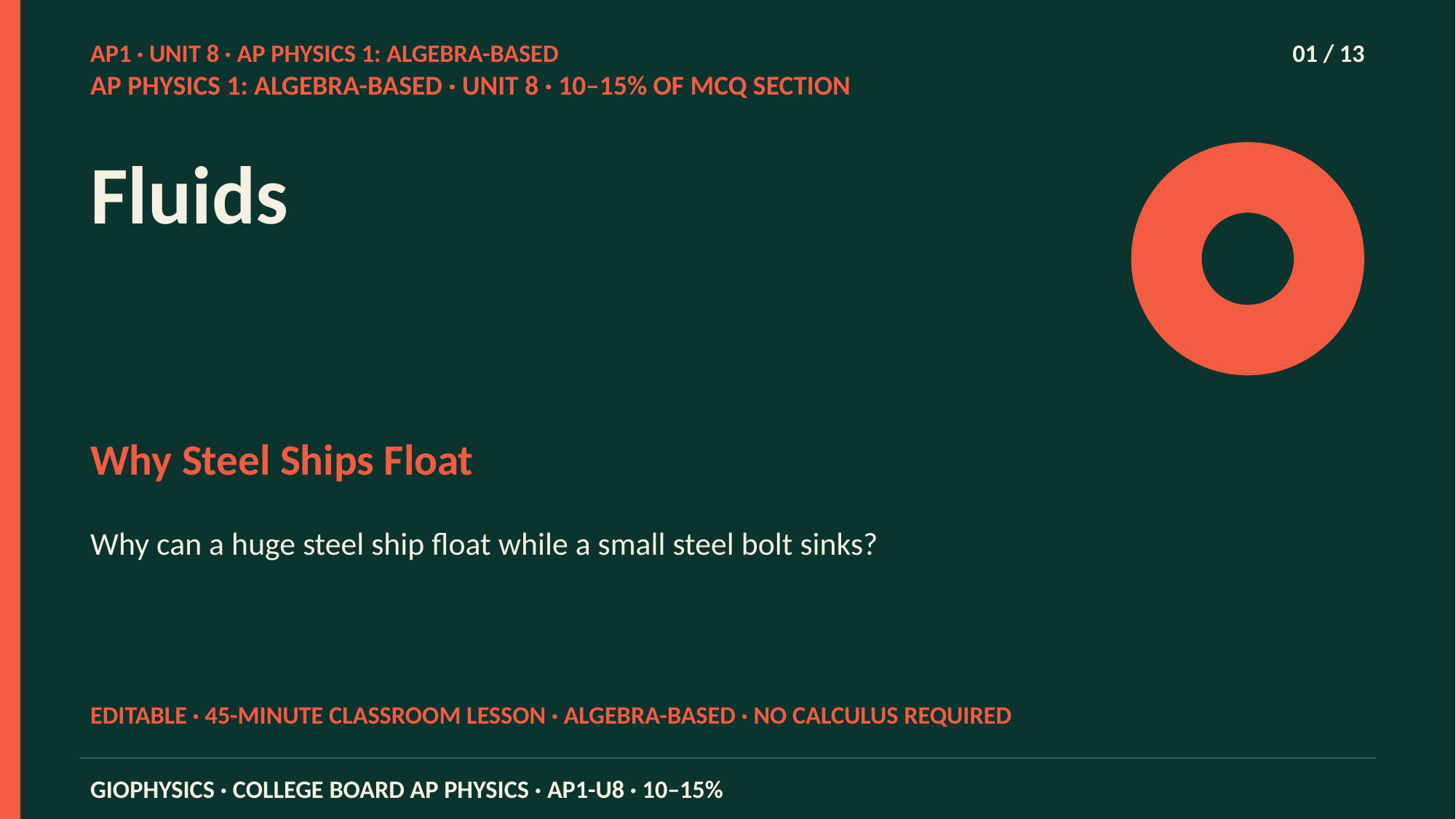

AP1 · UNIT 8 · AP PHYSICS 1: ALGEBRA-BASED
01 / 13
AP PHYSICS 1: ALGEBRA-BASED · UNIT 8 · 10–15% OF MCQ SECTION
Fluids

Why Steel Ships Float
Why can a huge steel ship float while a small steel bolt sinks?
EDITABLE · 45-MINUTE CLASSROOM LESSON · ALGEBRA-BASED · NO CALCULUS REQUIRED

GIOPHYSICS · COLLEGE BOARD AP PHYSICS · AP1-U8 · 10–15%